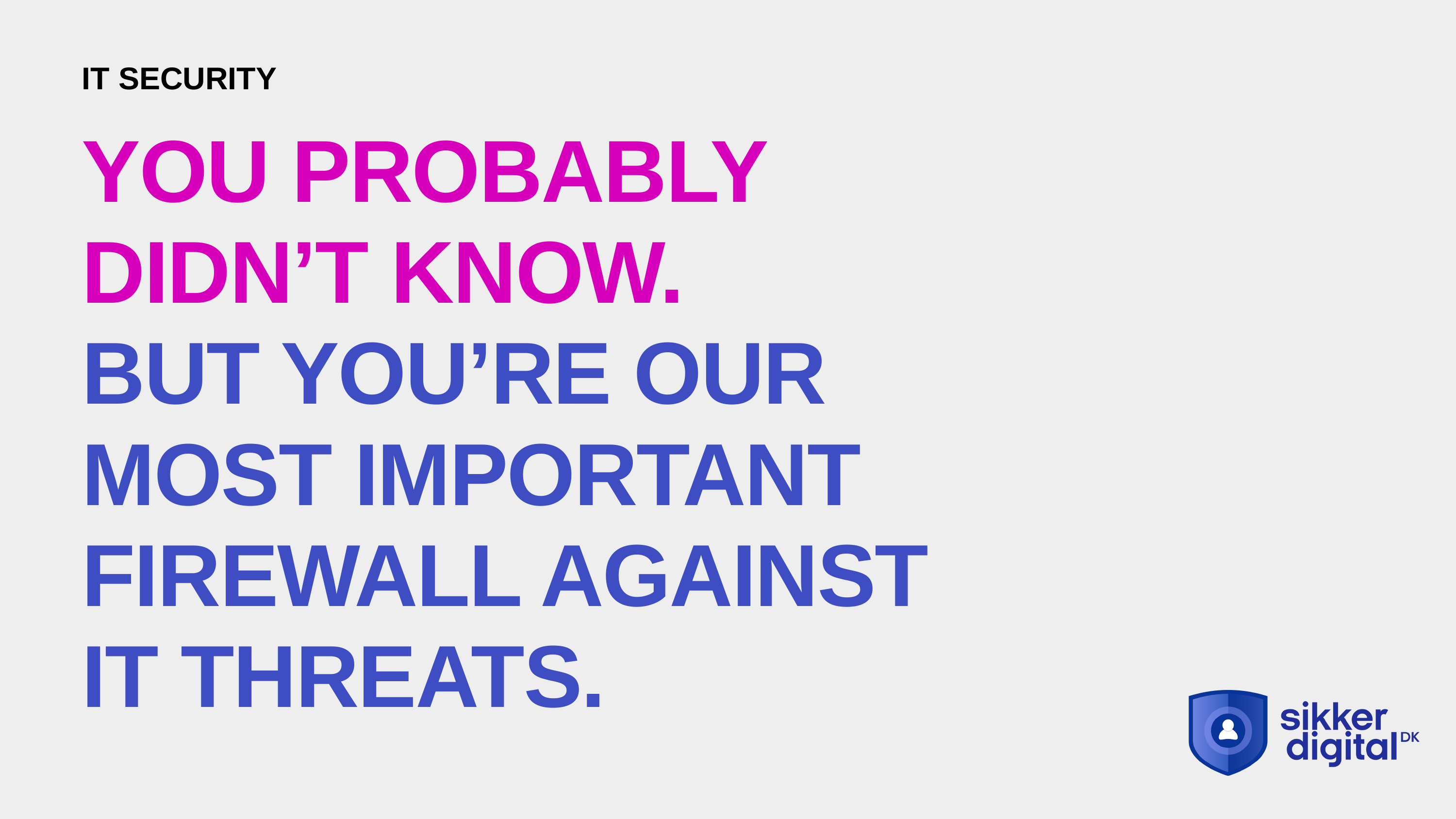

IT SECURITY

YOU PROBABLY
DIDN’T KNOW.
BUT YOU’RE OUR
MOST IMPORTANT
FIREWALL AGAINST
IT THREATS.